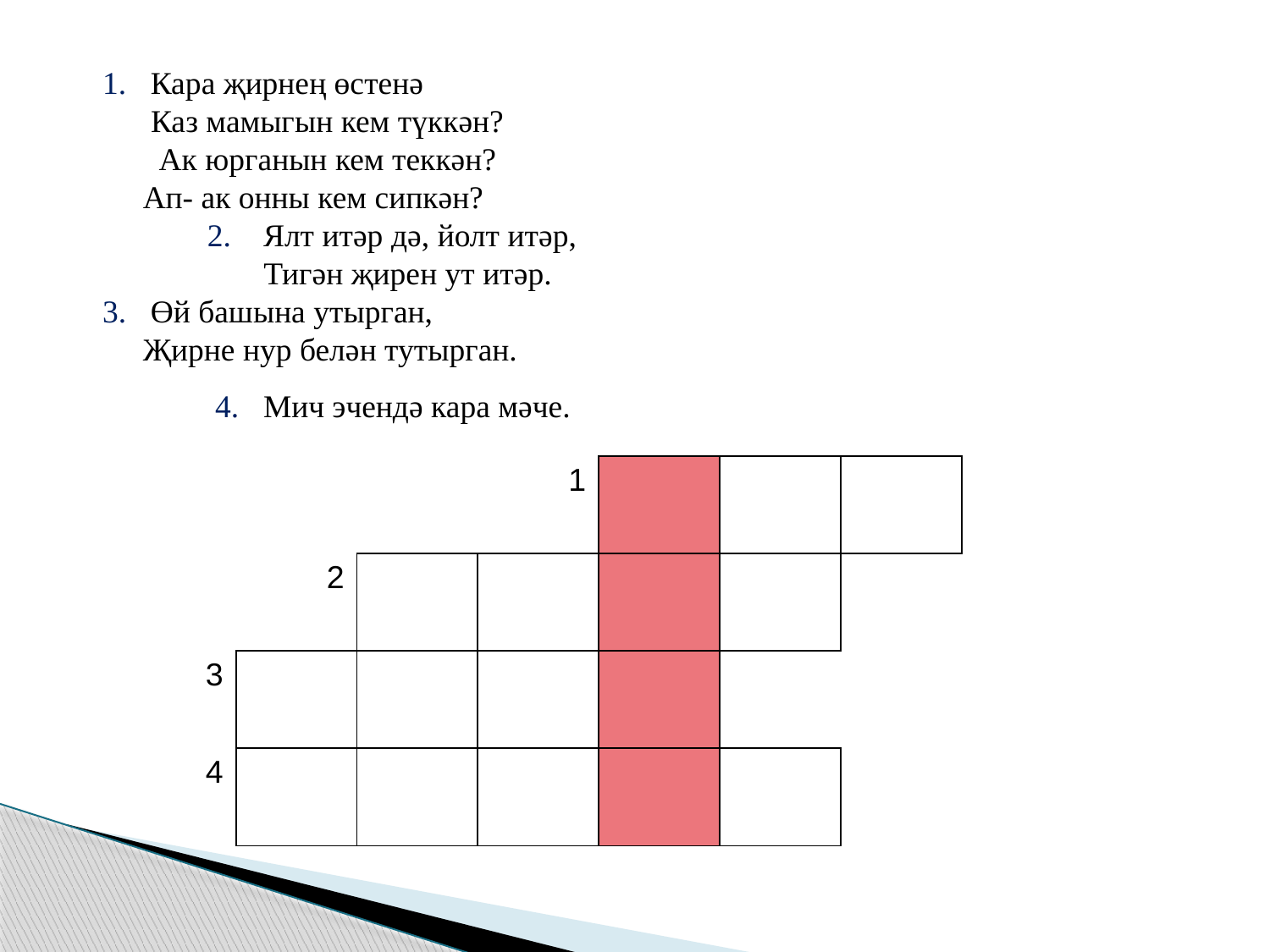

1.   Кара җирнең өстенә
      Каз мамыгын кем түккән?
       Ак юрганын кем теккән?
     Ап- ак онны кем сипкән?
             2.    Ялт итәр дә, йолт итәр,
                    Тигән җирен ут итәр.
3.   Өй башына утырган,
     Җирне нур белән тутырган.
              4.   Мич эчендә кара мәче.

|  |  |  | 1 |  |  |  |
| --- | --- | --- | --- | --- | --- | --- |
|  | 2 |  |  |  |  |  |
| 3 |  |  |  |  |  |  |
| 4 |  |  |  |  |  |  |